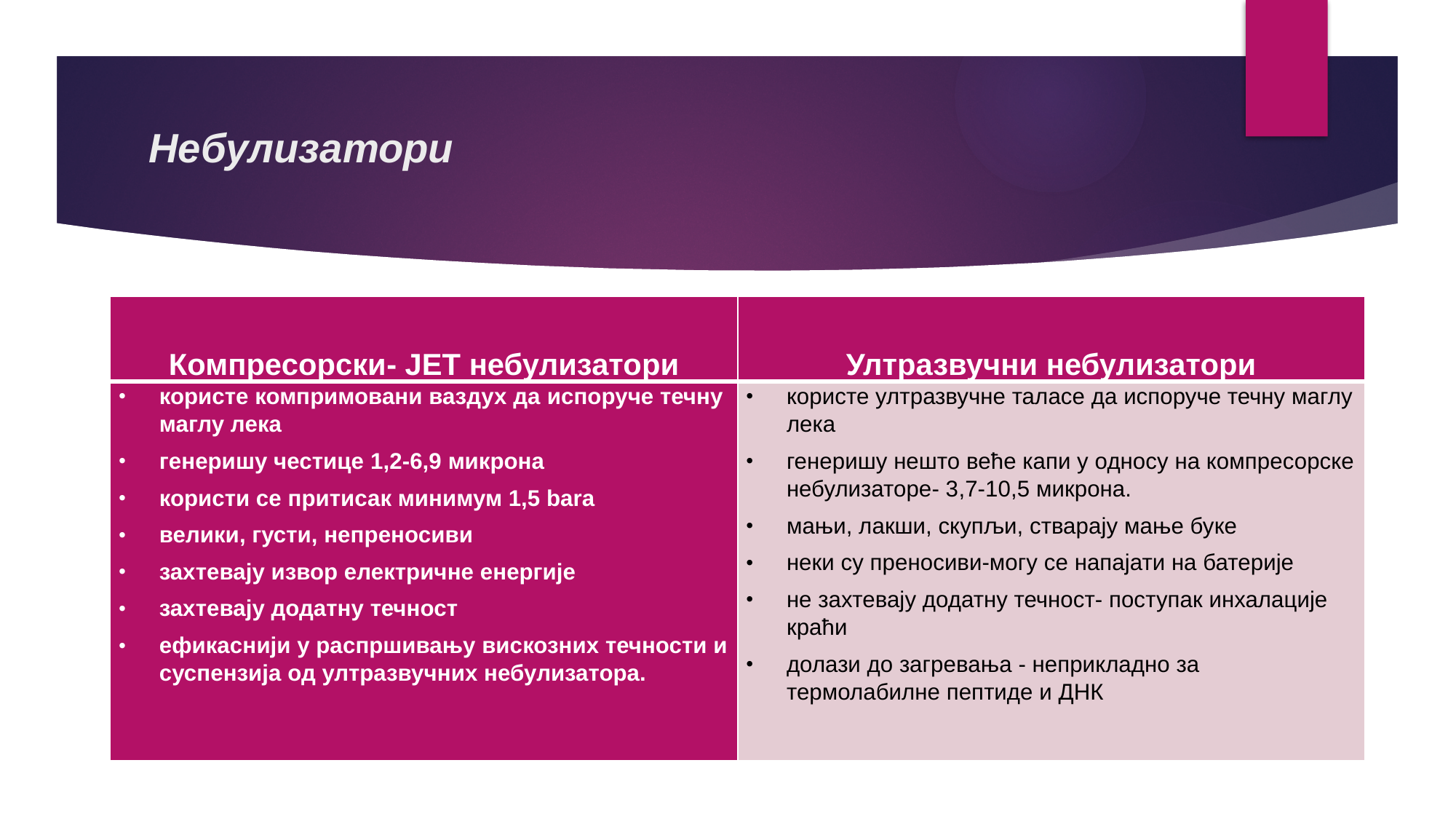

# Небулизaтори

| Компресорски- JET небулизатори | Ултразвучни небулизатори |
| --- | --- |
| користе компримовани ваздух да испоруче течну маглу лека генеришу честице 1,2-6,9 микрона користи се притисак минимум 1,5 bara велики, густи, непреносиви захтевају извор електричне енергије захтевају додатну течност ефикаснији у распршивању вискозних течности и суспензија од ултразвучних небулизатора. | користе ултразвучне таласе да испоруче течну маглу лека генеришу нешто веће капи у односу на компресорске небулизаторе- 3,7-10,5 микрона. мањи, лакши, скупљи, стварају мање буке неки су преносиви-могу се напајати на батерије не захтевају додатну течност- поступак инхалације краћи долази до загревања - неприкладно за термолабилне пептиде и ДНК |